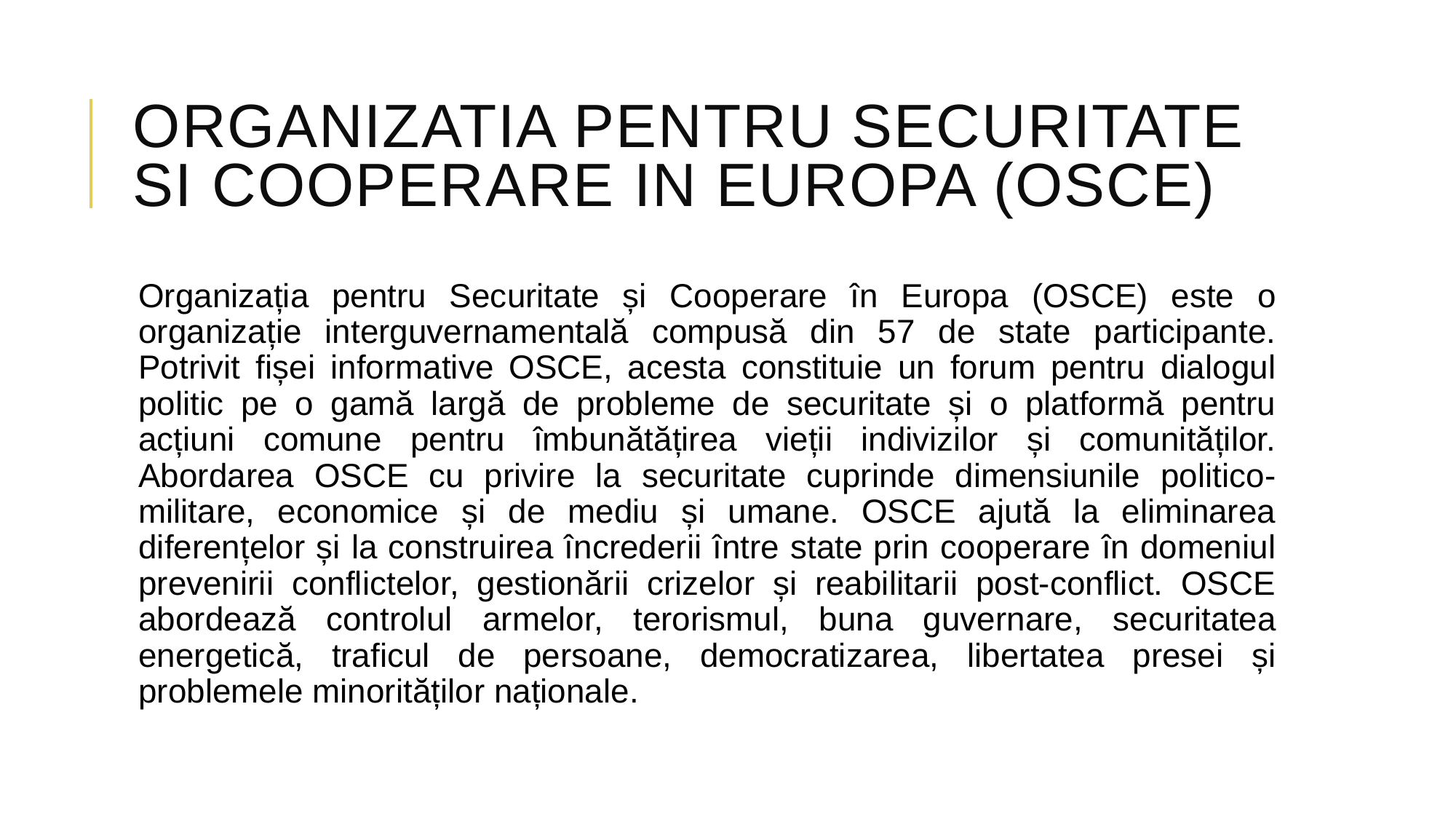

# Organizatia pentru Securitate si Cooperare in Europa (OSCE)
Organizația pentru Securitate și Cooperare în Europa (OSCE) este o organizație interguvernamentală compusă din 57 de state participante. Potrivit fișei informative OSCE, acesta constituie un forum pentru dialogul politic pe o gamă largă de probleme de securitate și o platformă pentru acțiuni comune pentru îmbunătățirea vieții indivizilor și comunităților. Abordarea OSCE cu privire la securitate cuprinde dimensiunile politico-militare, economice și de mediu și umane. OSCE ajută la eliminarea diferențelor și la construirea încrederii între state prin cooperare în domeniul prevenirii conflictelor, gestionării crizelor și reabilitarii post-conflict. OSCE abordează controlul armelor, terorismul, buna guvernare, securitatea energetică, traficul de persoane, democratizarea, libertatea presei și problemele minorităților naționale.